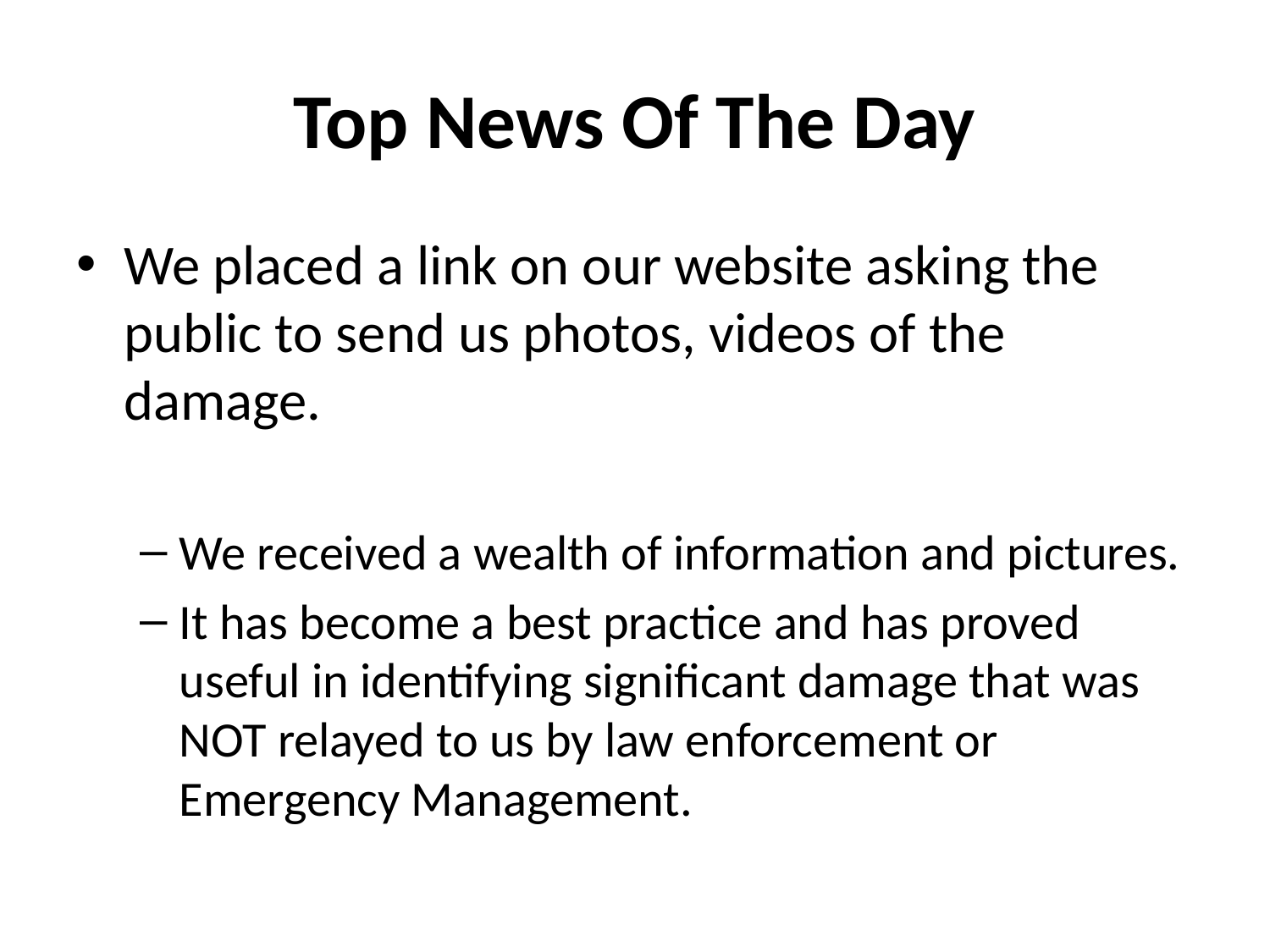

# Top News Of The Day
We placed a link on our website asking the public to send us photos, videos of the damage.

We received a wealth of information and pictures.
It has become a best practice and has proved useful in identifying significant damage that was NOT relayed to us by law enforcement or Emergency Management.